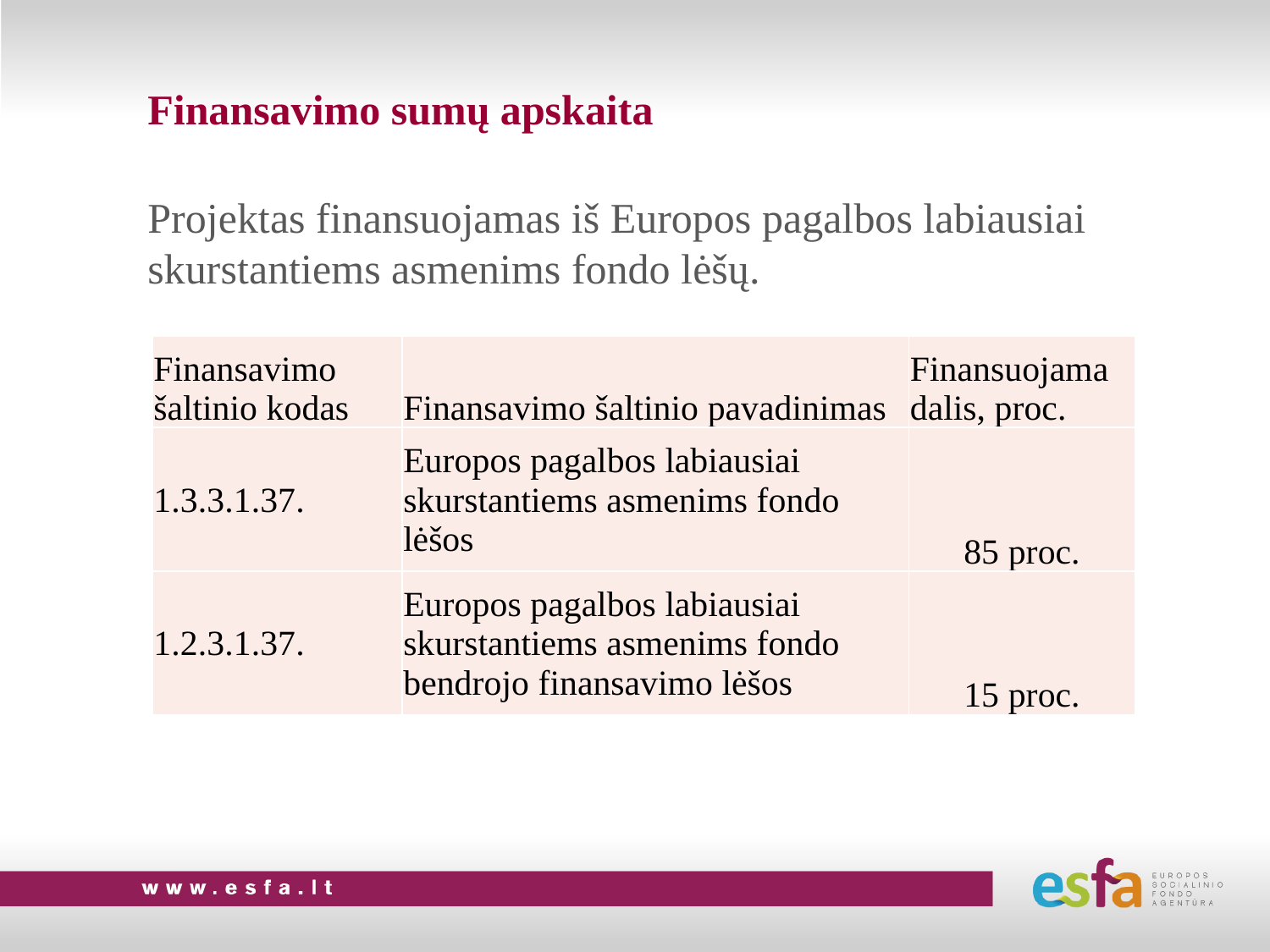

# Finansavimo sumų apskaita
Projektas finansuojamas iš Europos pagalbos labiausiai skurstantiems asmenims fondo lėšų.

| Finansavimo šaltinio kodas | Finansavimo šaltinio pavadinimas | Finansuojama dalis, proc. |
| --- | --- | --- |
| 1.3.3.1.37. | Europos pagalbos labiausiai skurstantiems asmenims fondo lėšos | 85 proc. |
| 1.2.3.1.37. | Europos pagalbos labiausiai skurstantiems asmenims fondo bendrojo finansavimo lėšos | 15 proc. |